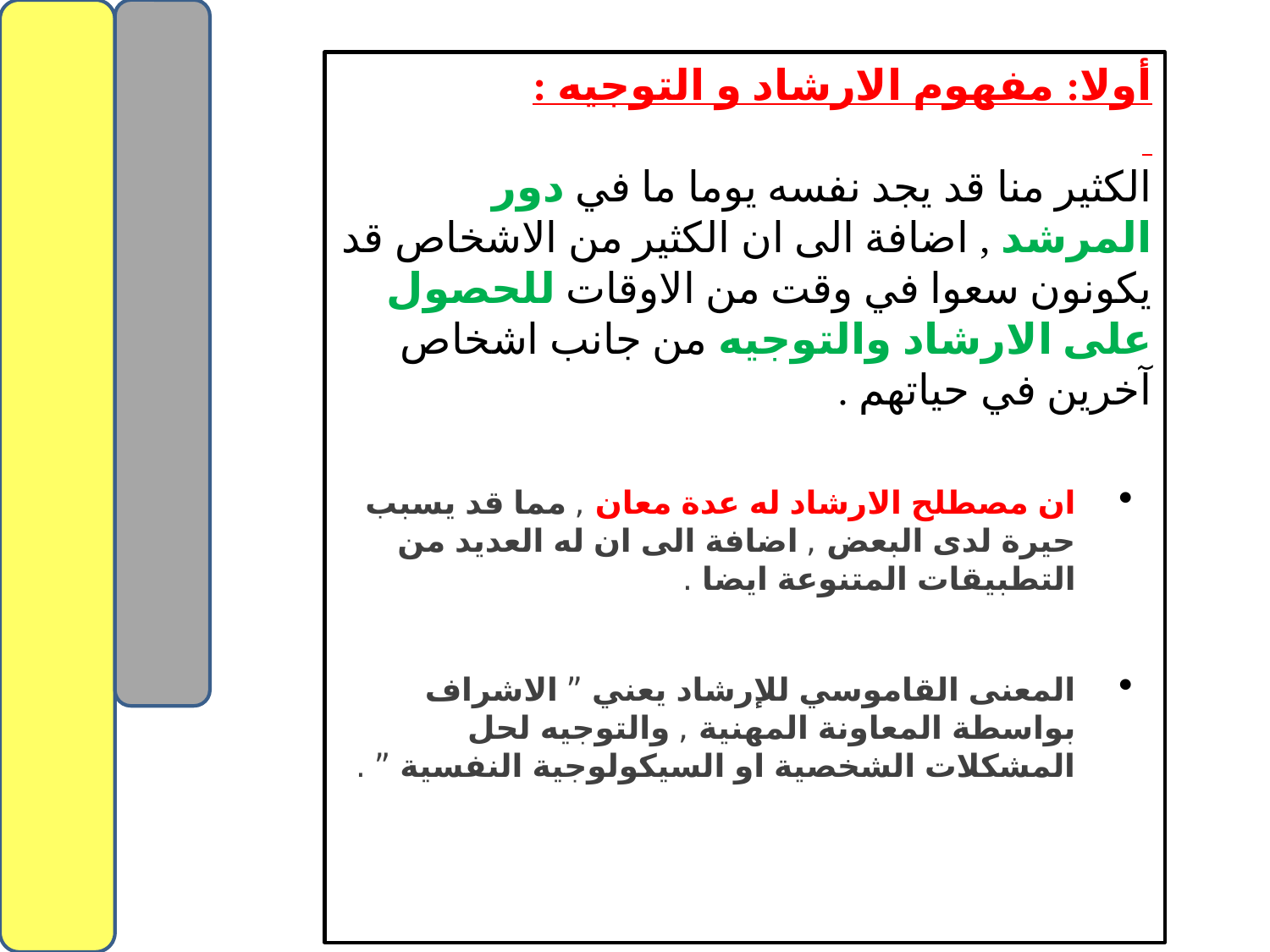

أولا: مفهوم الارشاد و التوجيه :

الكثير منا قد يجد نفسه يوما ما في دور المرشد , اضافة الى ان الكثير من الاشخاص قد يكونون سعوا في وقت من الاوقات للحصول على الارشاد والتوجيه من جانب اشخاص آخرين في حياتهم .

ان مصطلح الارشاد له عدة معان , مما قد يسبب حيرة لدى البعض , اضافة الى ان له العديد من التطبيقات المتنوعة ايضا .

المعنى القاموسي للإرشاد يعني ” الاشراف بواسطة المعاونة المهنية , والتوجيه لحل المشكلات الشخصية او السيكولوجية النفسية ” .